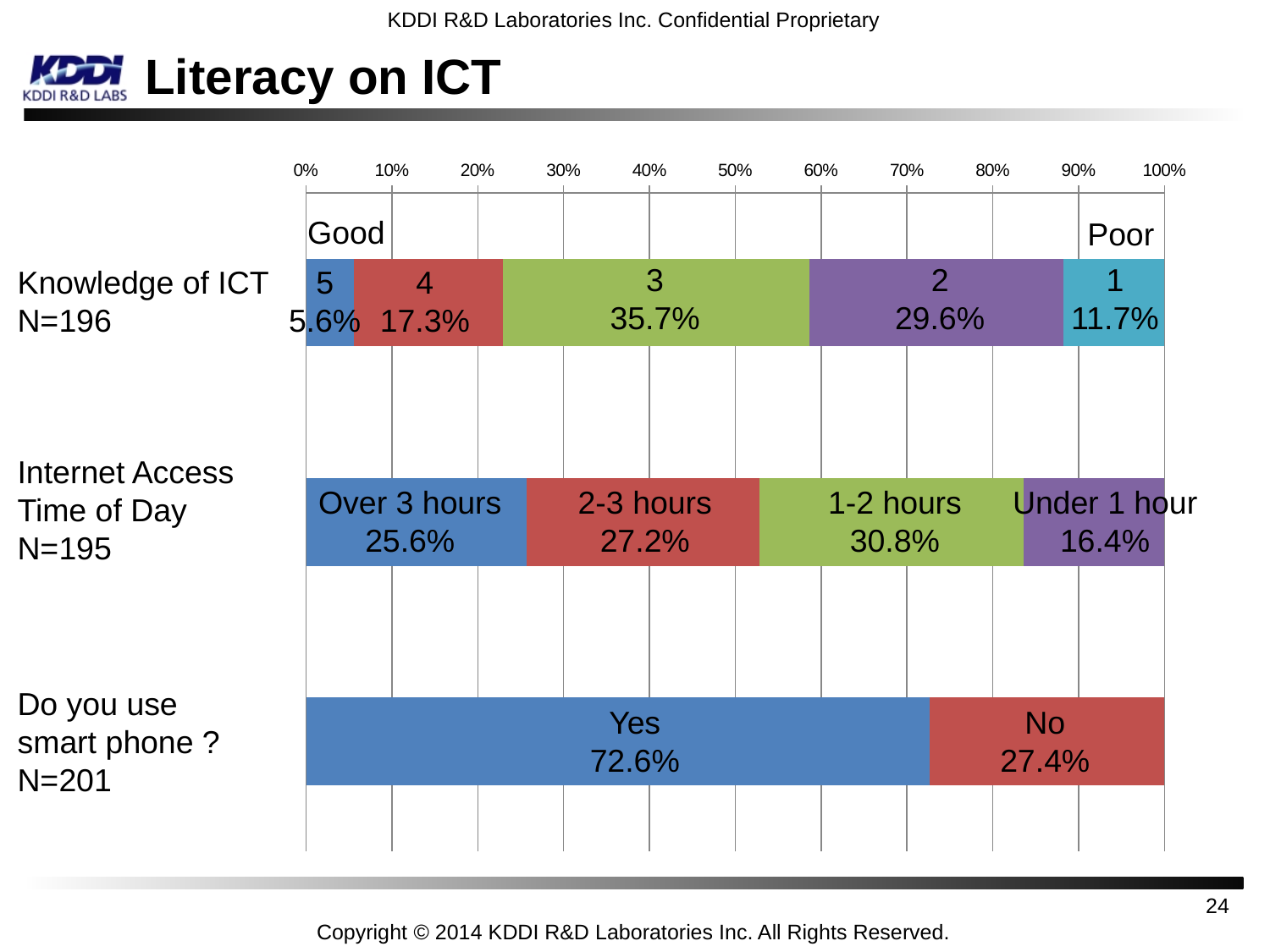

# Literacy on ICT

### Chart

| Category |  |  |  |  |  |
|---|---|---|---|---|---|
Good
Poor
3
35.7%
2
29.6%
1
11.7%
4
17.3%
Knowledge of ICT
N=196
5
5.6%
Internet Access Time of Day
N=195
2-3 hours
27.2%
1-2 hours
30.8%
Over 3 hours
25.6%
Under 1 hour
16.4%
Do you use smart phone ?
N=201
No
27.4%
Yes
72.6%
24